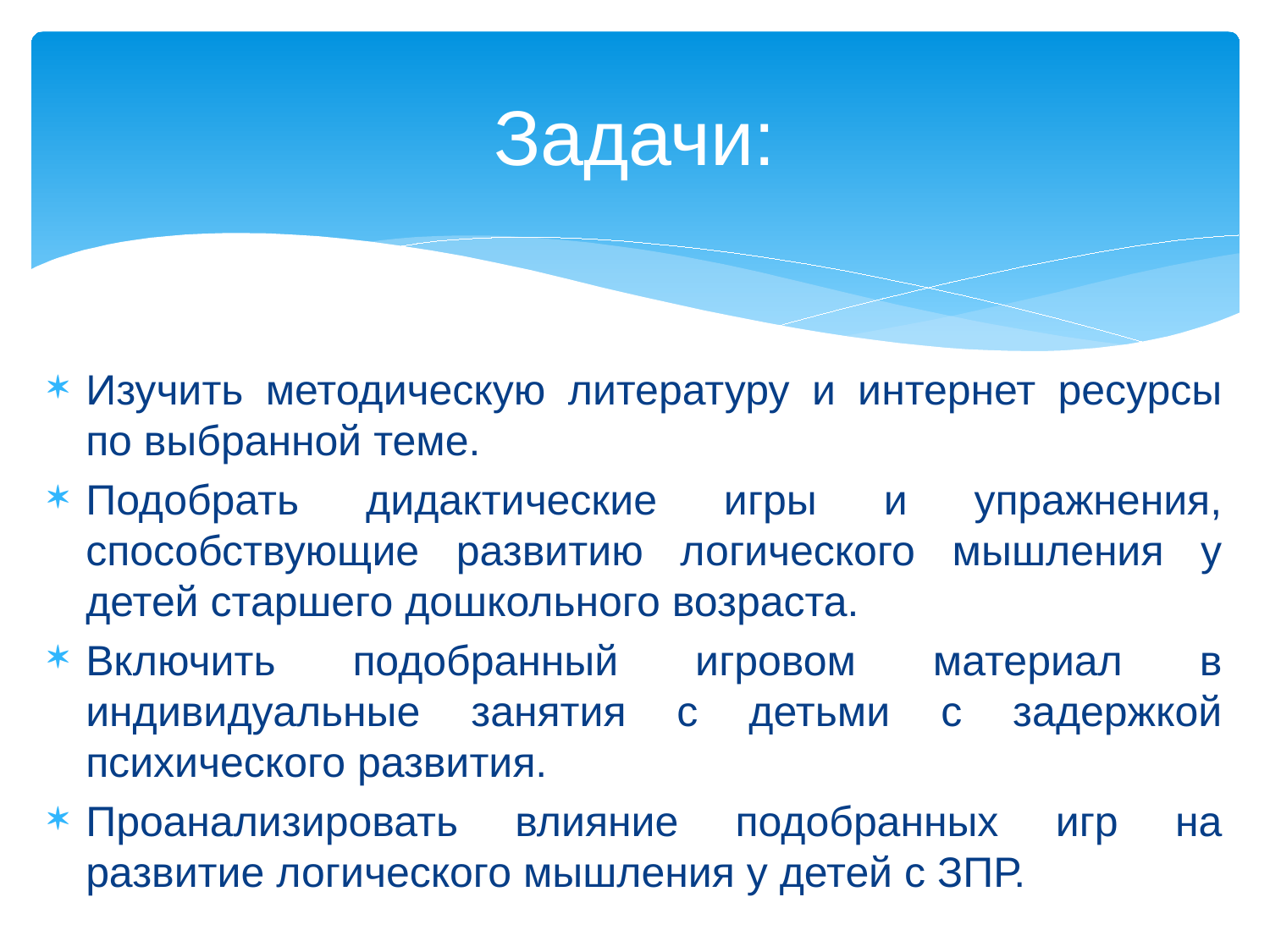

# Задачи:
Изучить методическую литературу и интернет ресурсы по выбранной теме.
Подобрать дидактические игры и упражнения, способствующие развитию логического мышления у детей старшего дошкольного возраста.
Включить подобранный игровом материал в индивидуальные занятия с детьми с задержкой психического развития.
Проанализировать влияние подобранных игр на развитие логического мышления у детей с ЗПР.